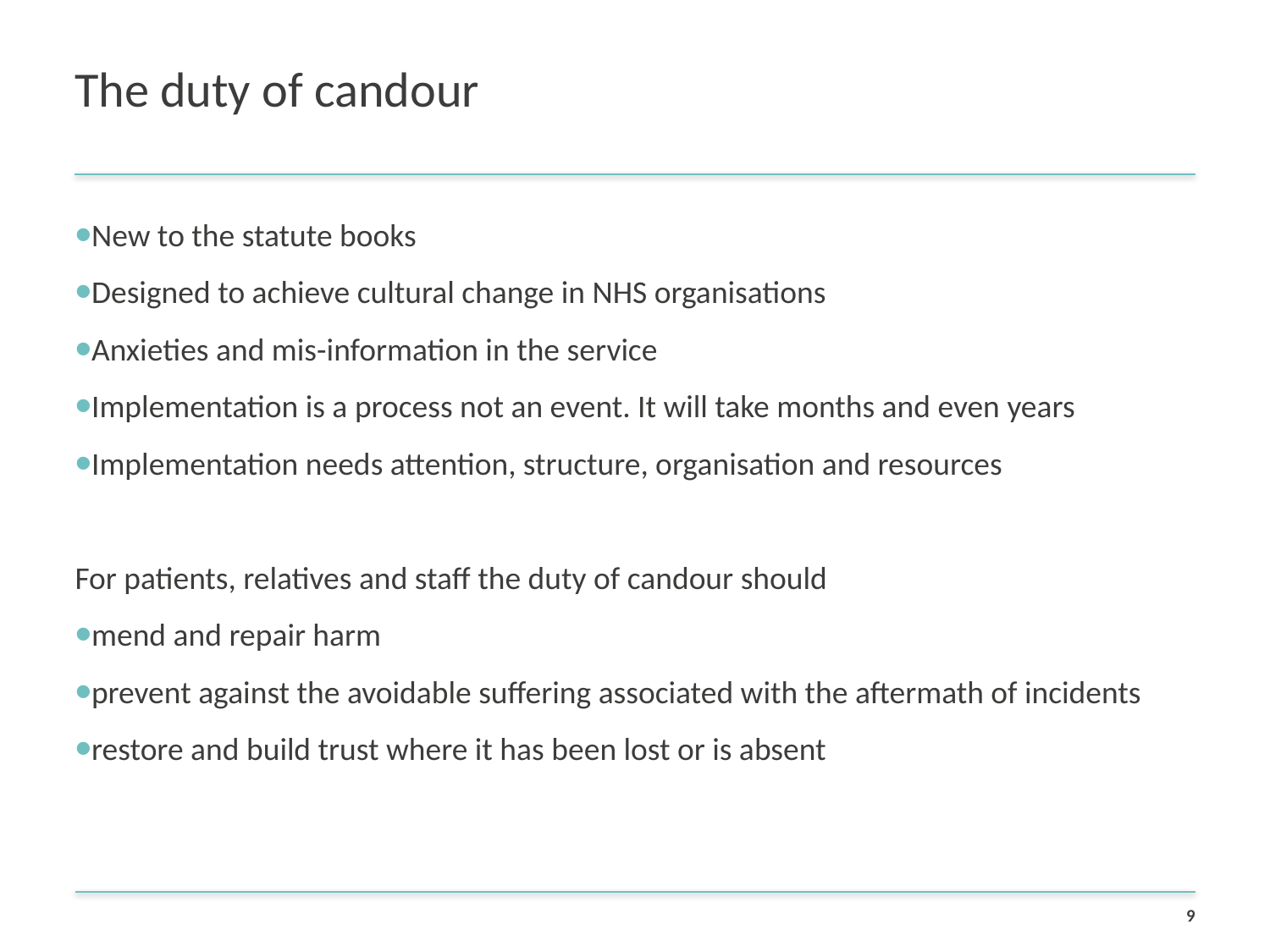

# The duty of candour
New to the statute books
Designed to achieve cultural change in NHS organisations
Anxieties and mis-information in the service
Implementation is a process not an event. It will take months and even years
Implementation needs attention, structure, organisation and resources

For patients, relatives and staff the duty of candour should
mend and repair harm
prevent against the avoidable suffering associated with the aftermath of incidents
restore and build trust where it has been lost or is absent